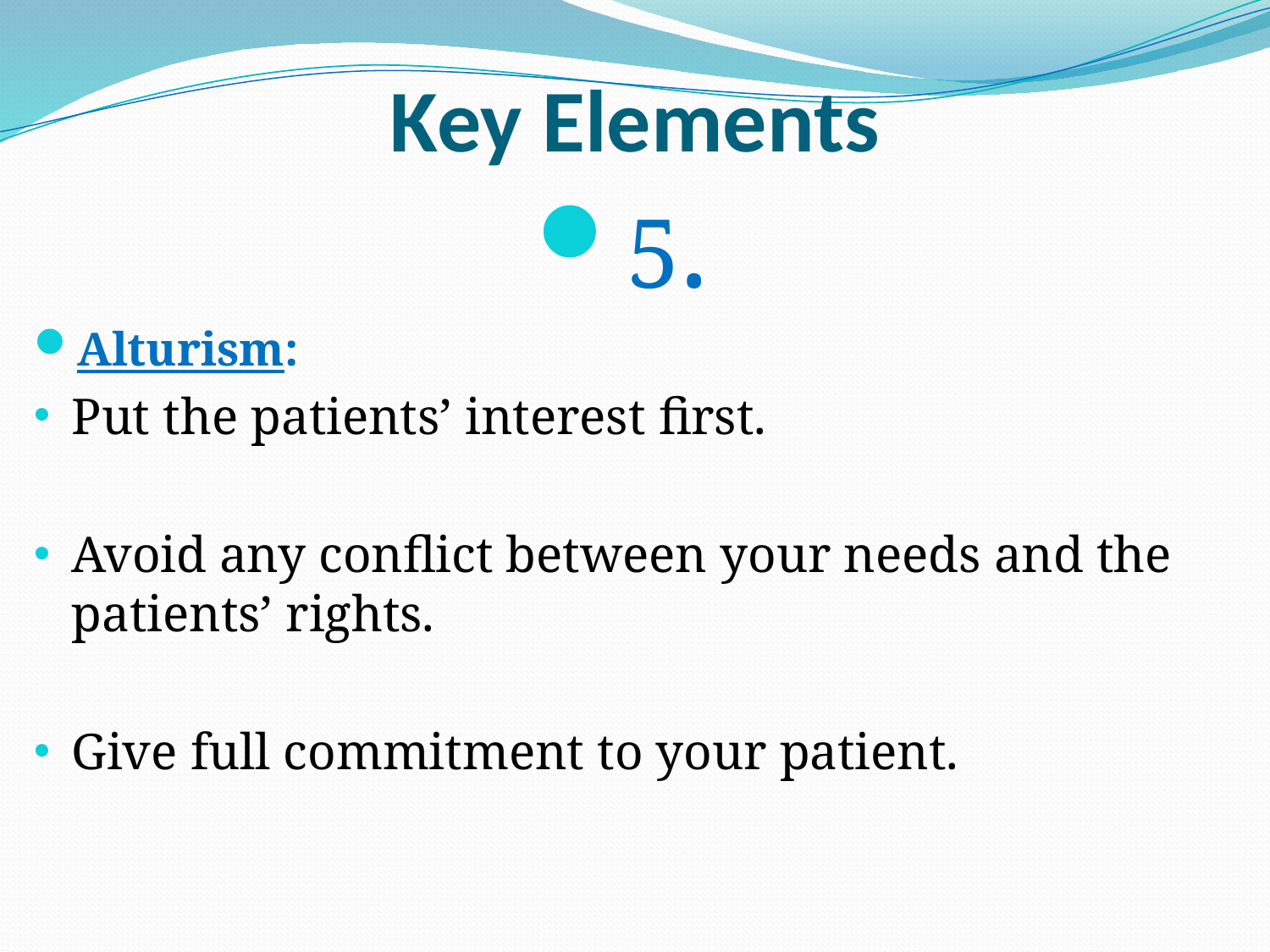

# Key Elements
5.
Alturism:
Put the patients’ interest first.

Avoid any conflict between your needs and the   patients’ rights.

Give full commitment to your patient.